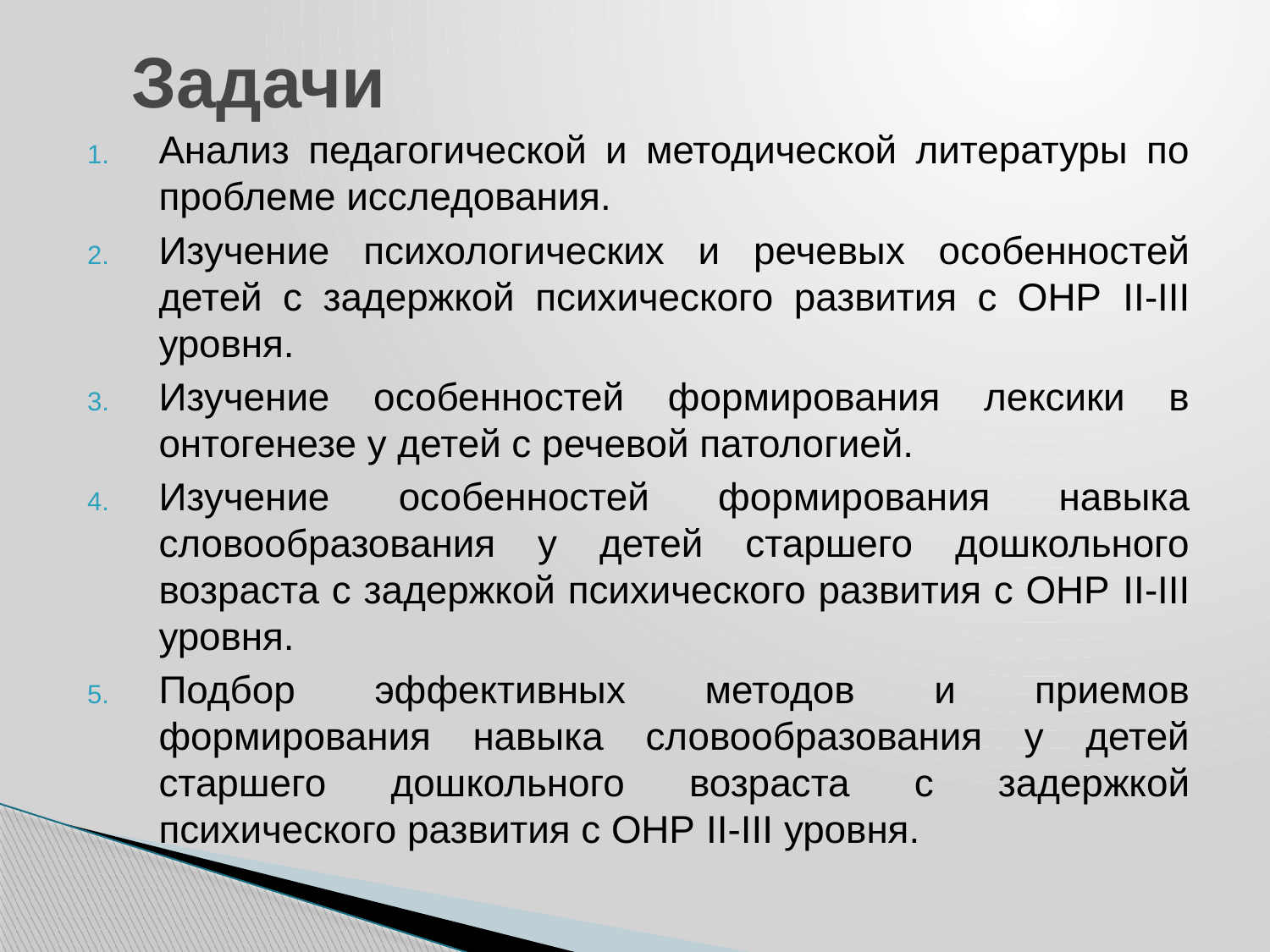

# Задачи
Анализ педагогической и методической литературы по проблеме исследования.
Изучение психологических и речевых особенностей детей с задержкой психического развития с ОНР II-III уровня.
Изучение особенностей формирования лексики в онтогенезе у детей с речевой патологией.
Изучение особенностей формирования навыка словообразования у детей старшего дошкольного возраста с задержкой психического развития с ОНР II-III уровня.
Подбор эффективных методов и приемов формирования навыка словообразования у детей старшего дошкольного возраста с задержкой психического развития с ОНР II-III уровня.